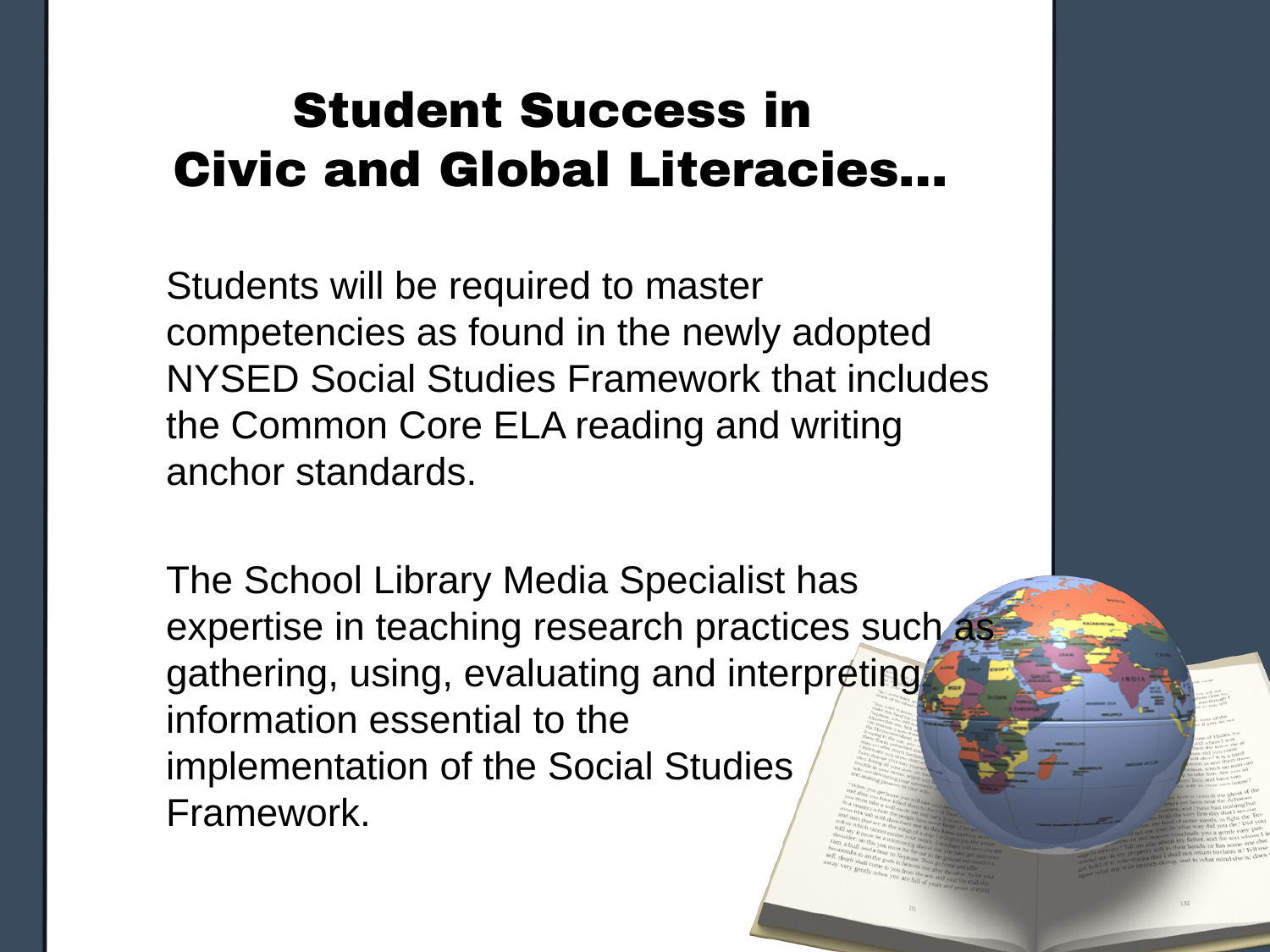

# Student Success in Civic and Global Literacies…
	Students will be required to master competencies as found in the newly adopted NYSED Social Studies Framework that includes the Common Core ELA reading and writing anchor standards.

	The School Library Media Specialist has expertise in teaching research practices such as gathering, using, evaluating and interpreting information essential to the            implementation of the Social Studies Framework.